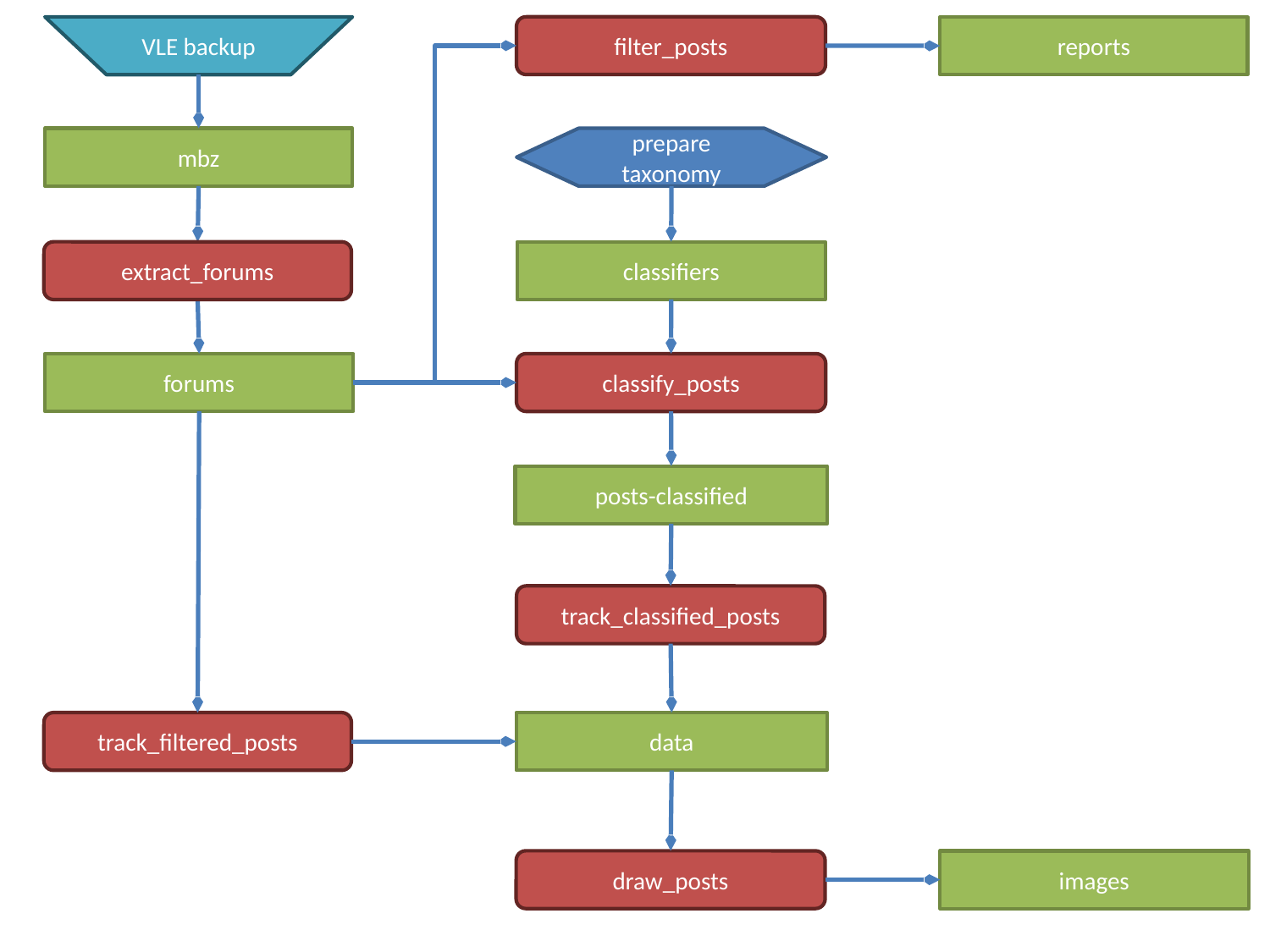

filter_posts
VLE backup
reports
mbz
prepare taxonomy
extract_forums
classifiers
forums
classify_posts
posts-classified
track_classified_posts
track_filtered_posts
data
draw_posts
images